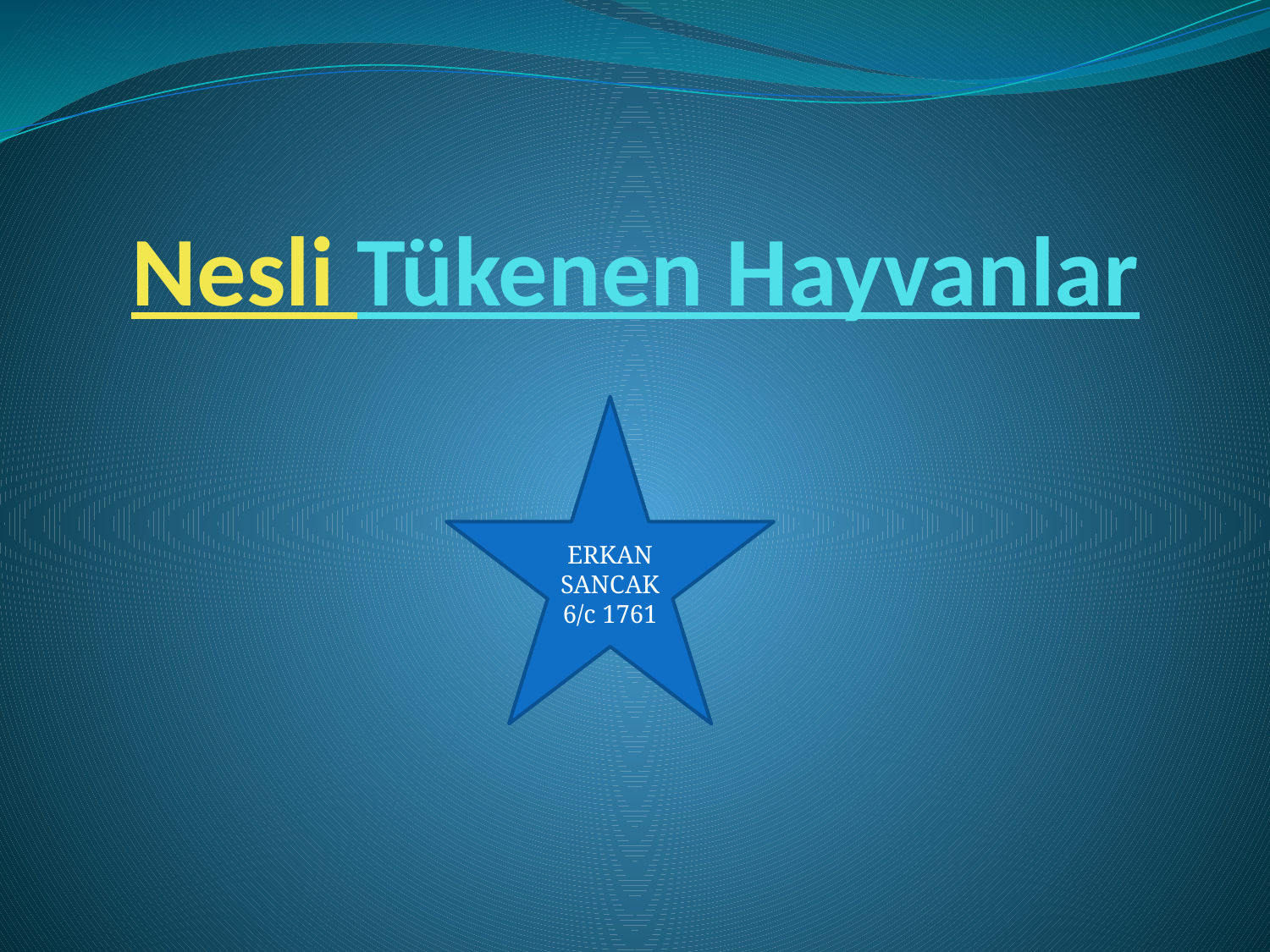

# Nesli Tükenen Hayvanlar
ERKAN SANCAK
6/c 1761